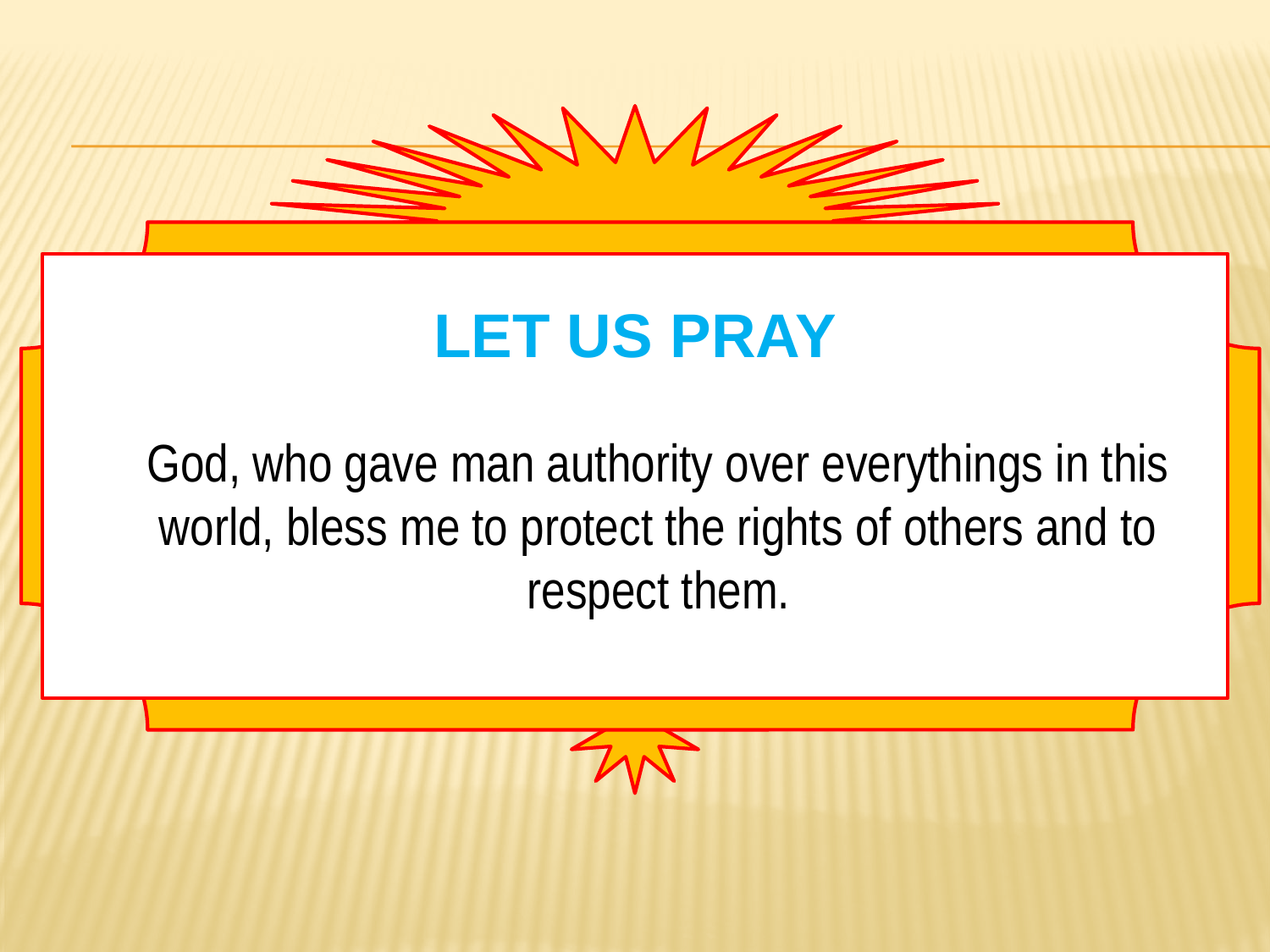

# Let us pray
	God, who gave man authority over everythings in this world, bless me to protect the rights of others and to respect them.